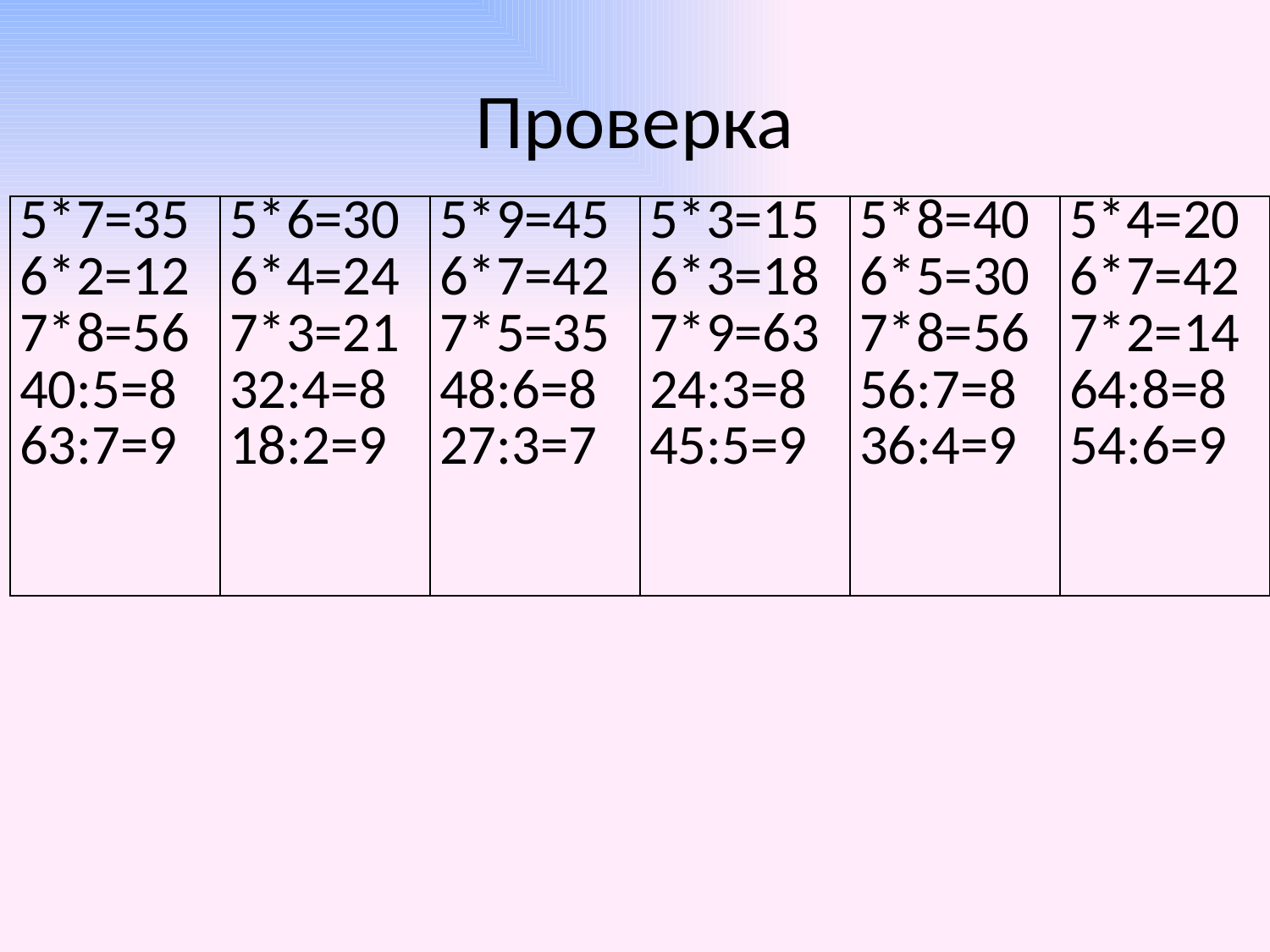

# Проверка
| 5\*7=35 6\*2=12 7\*8=56 40:5=8 63:7=9 | 5\*6=30 6\*4=24 7\*3=21 32:4=8 18:2=9 | 5\*9=45 6\*7=42 7\*5=35 48:6=8 27:3=7 | 5\*3=15 6\*3=18 7\*9=63 24:3=8 45:5=9 | 5\*8=40 6\*5=30 7\*8=56 56:7=8 36:4=9 | 5\*4=20 6\*7=42 7\*2=14 64:8=8 54:6=9 |
| --- | --- | --- | --- | --- | --- |